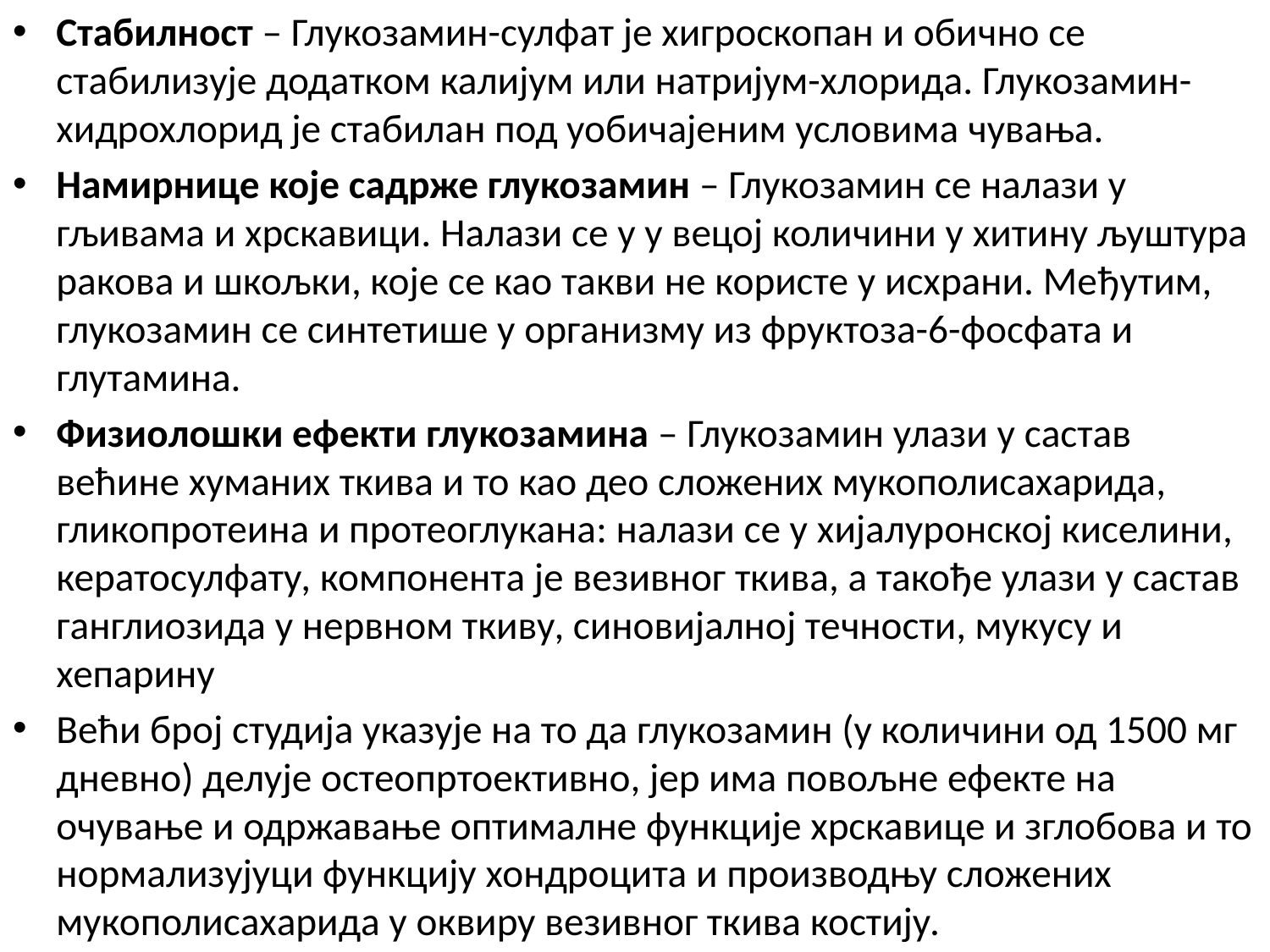

Стабилност – Глукозамин-сулфат је хигроскопан и обично се стабилизује додатком калијум или натријум-хлорида. Глукозамин-хидрохлорид је стабилан под уобичајеним условима чувања.
Намирнице које садрже глукозамин – Глукозамин се налази у гљивама и хрскавици. Налази се у у вецој количини у хитину љуштура ракова и шкољки, које се као такви не користе у исхрани. Међутим, глукозамин се синтетише у организму из фруктоза-6-фосфата и глутамина.
Физиолошки ефекти глукозамина – Глукозамин улази у састав већине хуманих ткива и то као део сложених мукополисахарида, гликопротеина и протеоглукана: налази се у хијалуронској киселини, кератосулфату, компонента је везивног ткива, а такође улази у састав ганглиозида у нервном ткиву, синовијалној течности, мукусу и хепарину
Већи број студија указује на то да глукозамин (у количини од 1500 мг дневно) делује остеопртоективно, јер има повољне ефекте на очување и одржавање оптималне функције хрскавице и зглобова и то нормализујуци функцију хондроцита и производњу сложених мукополисахарида у оквиру везивног ткива костију.